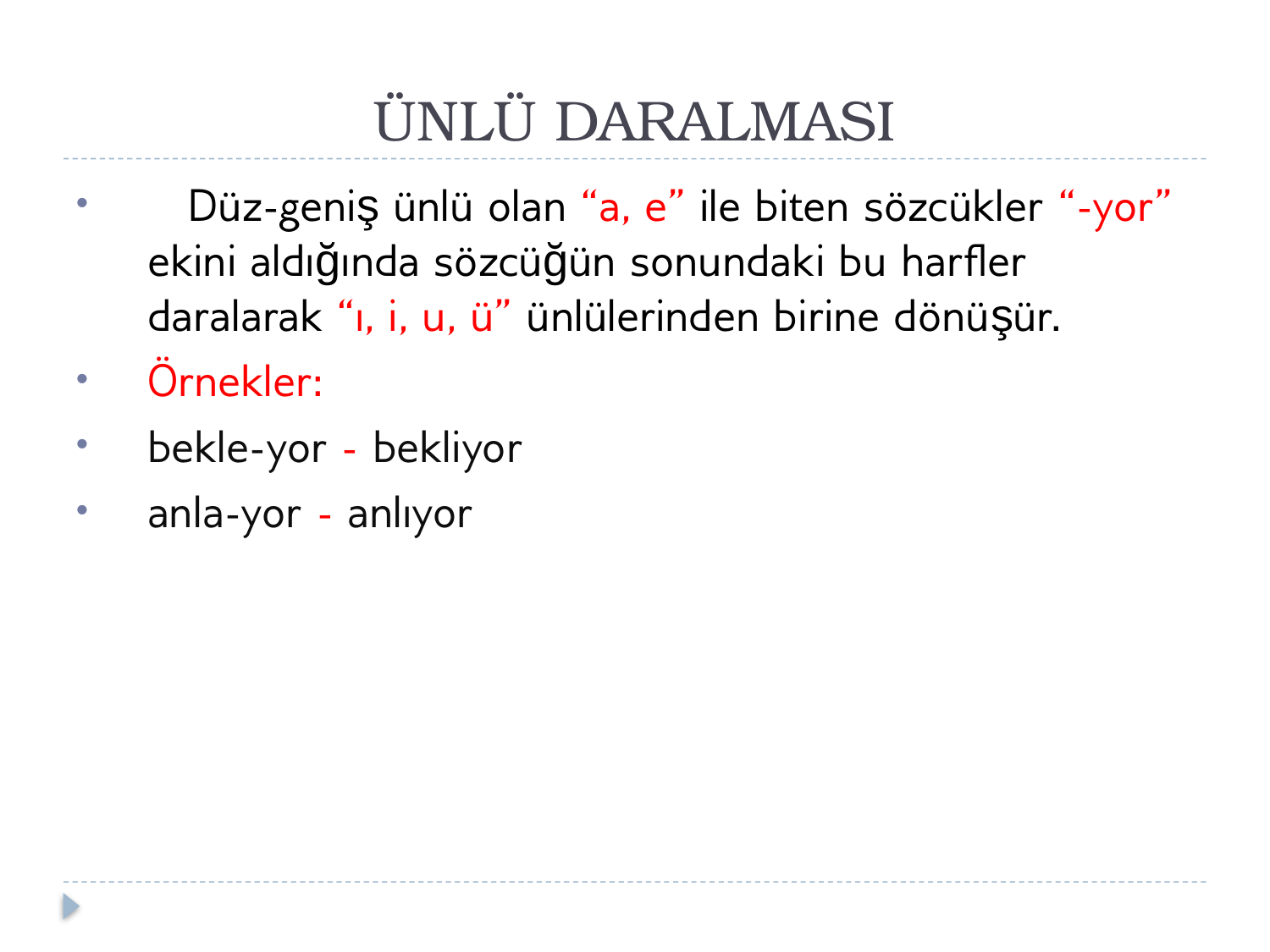

# ÜNLÜ DARALMASI
   Düz-geniş ünlü olan “a, e” ile biten sözcükler “-yor” ekini aldığında sözcüğün sonundaki bu harfler daralarak “ı, i, u, ü” ünlülerinden birine dönüşür.
Örnekler:
bekle-yor - bekliyor
anla-yor - anlıyor